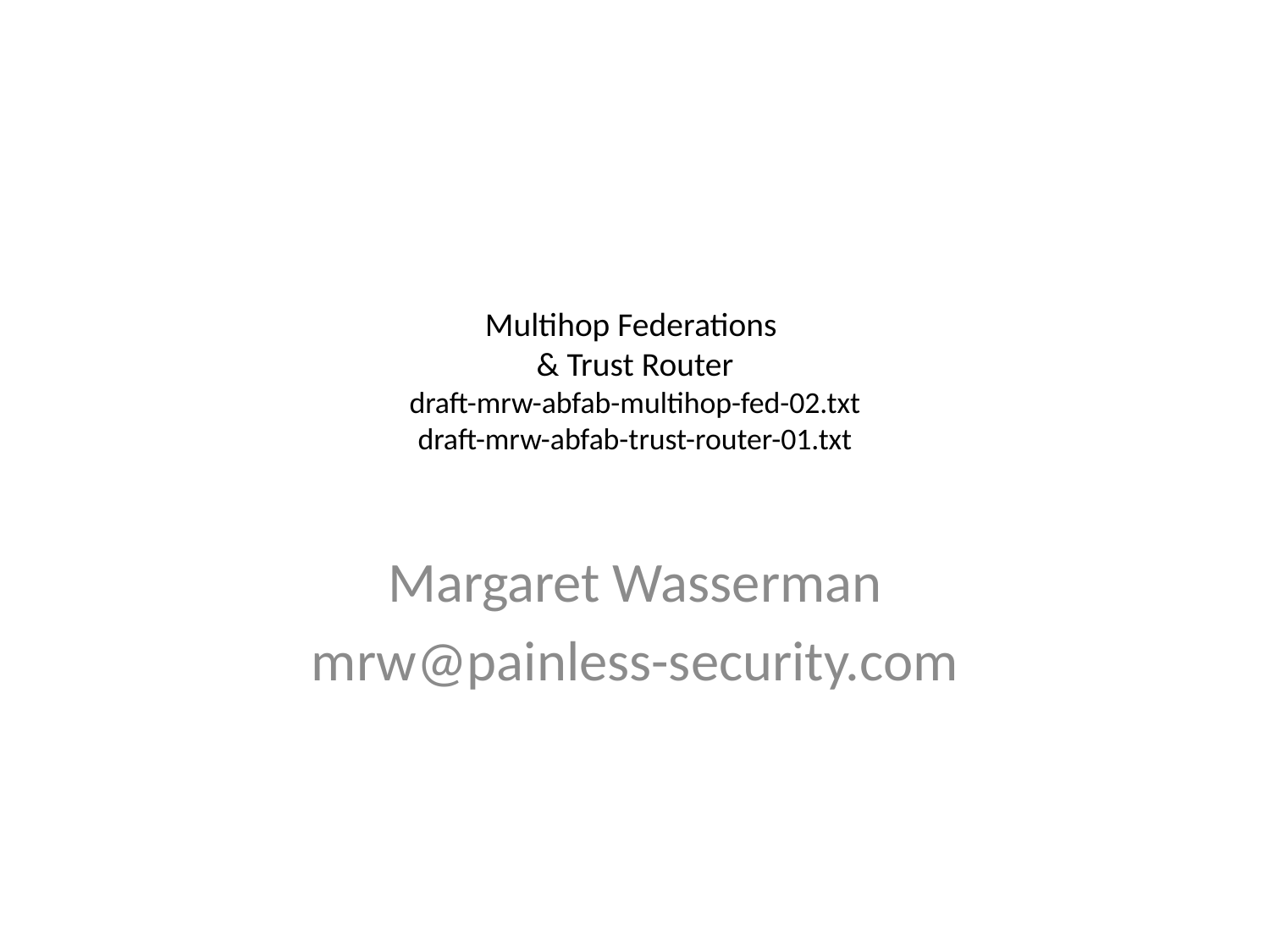

# Multihop Federations & Trust Router draft-mrw-abfab-multihop-fed-02.txt draft-mrw-abfab-trust-router-01.txt
Margaret Wasserman
mrw@painless-security.com